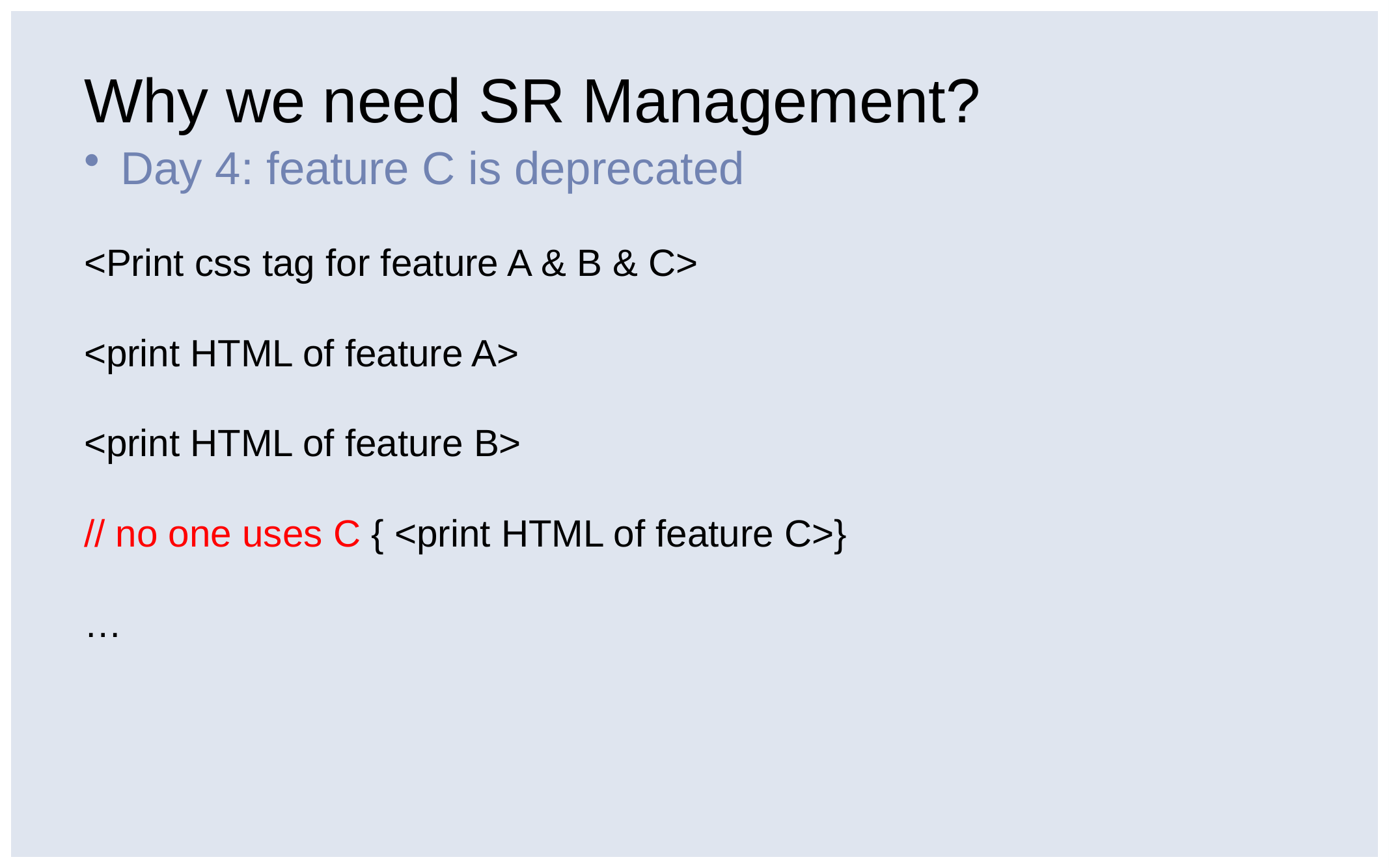

# Why we need SR Management?
Day 4: feature C is deprecated
<Print css tag for feature A & B & C>
<print HTML of feature A>
<print HTML of feature B>
// no one uses C { <print HTML of feature C>}
…